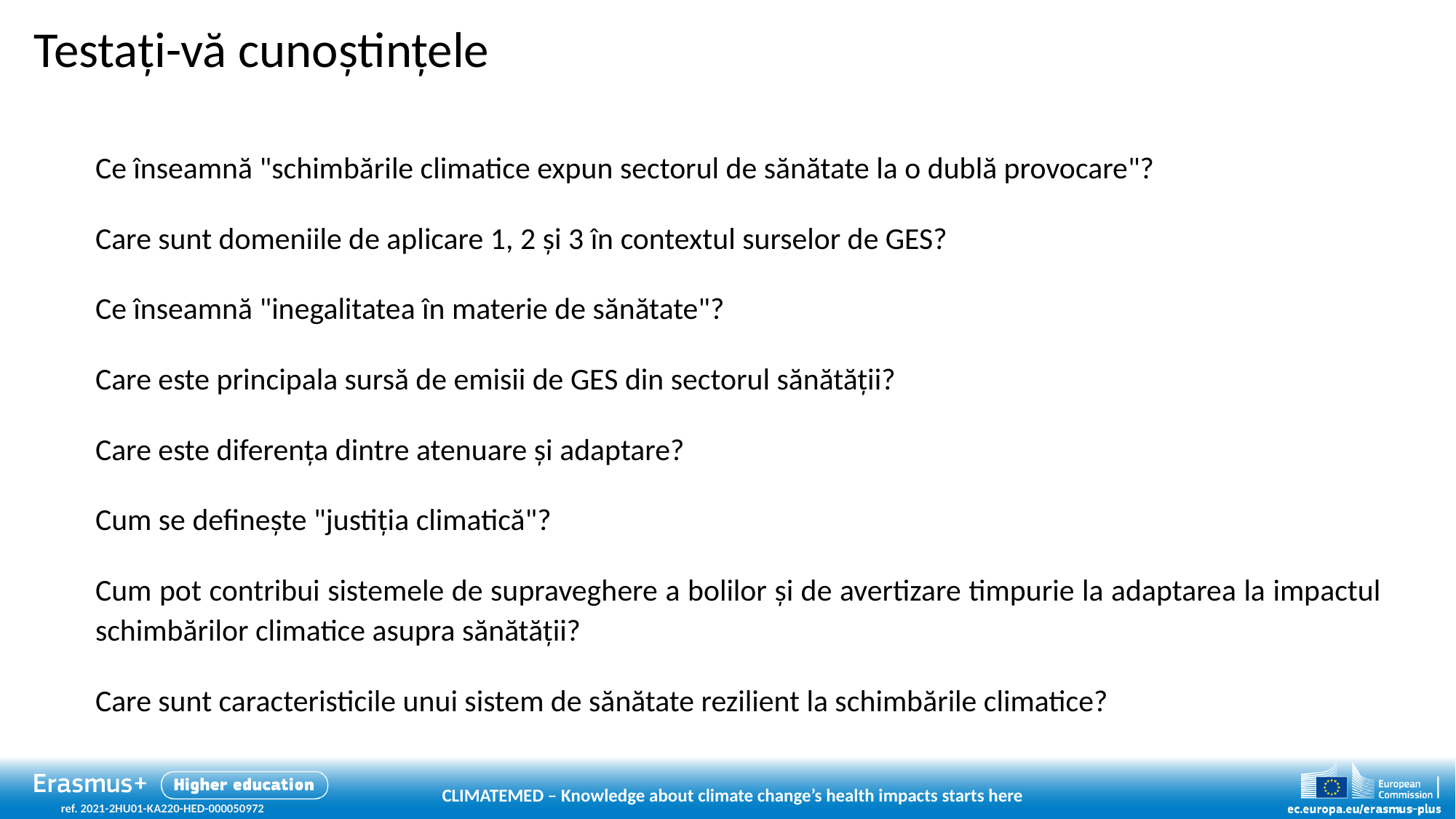

# Testați-vă cunoștințele
Ce înseamnă "schimbările climatice expun sectorul de sănătate la o dublă provocare"?
Care sunt domeniile de aplicare 1, 2 și 3 în contextul surselor de GES?
Ce înseamnă "inegalitatea în materie de sănătate"?
Care este principala sursă de emisii de GES din sectorul sănătății?
Care este diferența dintre atenuare și adaptare?
Cum se definește "justiția climatică"?
Cum pot contribui sistemele de supraveghere a bolilor și de avertizare timpurie la adaptarea la impactul schimbărilor climatice asupra sănătății?
Care sunt caracteristicile unui sistem de sănătate rezilient la schimbările climatice?